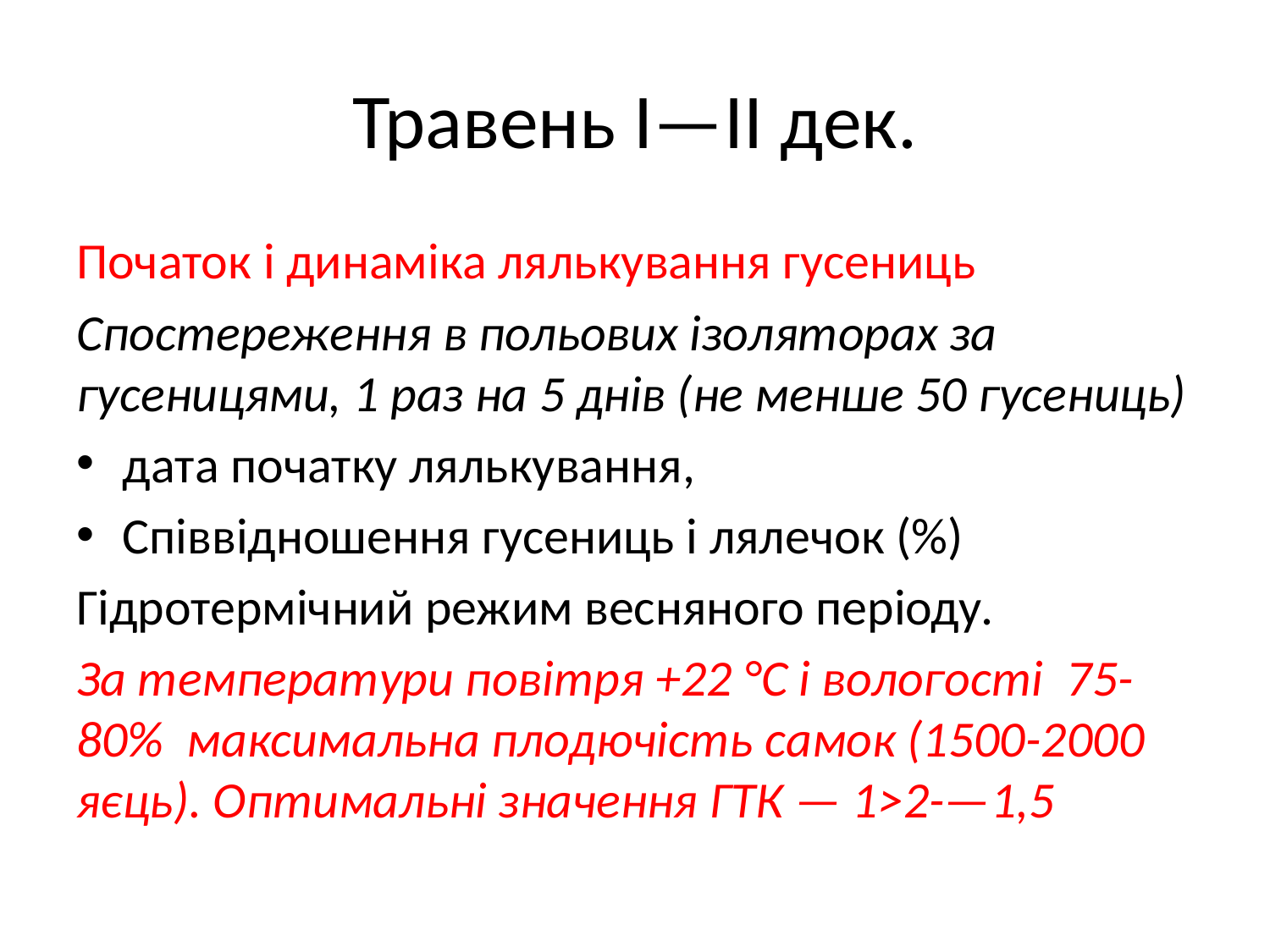

# Травень І—II дек.
Початок і динаміка лялькування гусениць
Спостереження в польових ізоляторах за гусеницями, 1 раз на 5 днів (не менше 50 гусениць)
дата початку лялькування,
Співвідношення гусениць і лялечок (%)
Гідротермічний режим весняного періоду.
За температури повітря +22 °С і вологості  75-80%  максимальна плодючість самок (1500-2000 яєць). Оптимальні значення ГТК — 1>2-—1,5